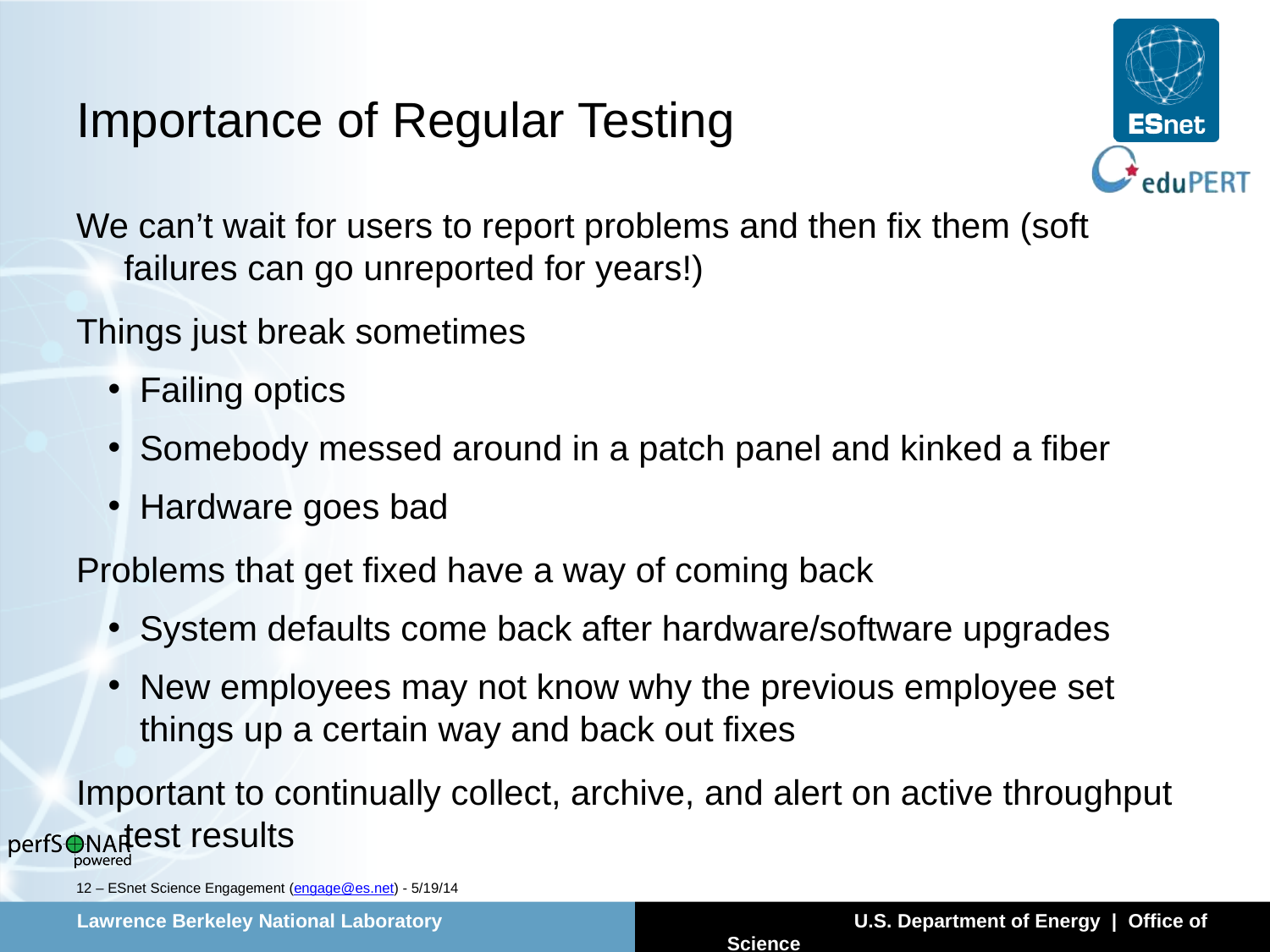

# Importance of Regular Testing
We can’t wait for users to report problems and then fix them (soft failures can go unreported for years!)
Things just break sometimes
Failing optics
Somebody messed around in a patch panel and kinked a fiber
Hardware goes bad
Problems that get fixed have a way of coming back
System defaults come back after hardware/software upgrades
New employees may not know why the previous employee set things up a certain way and back out fixes
Important to continually collect, archive, and alert on active throughput test results
12 – ESnet Science Engagement (engage@es.net) - 5/19/14